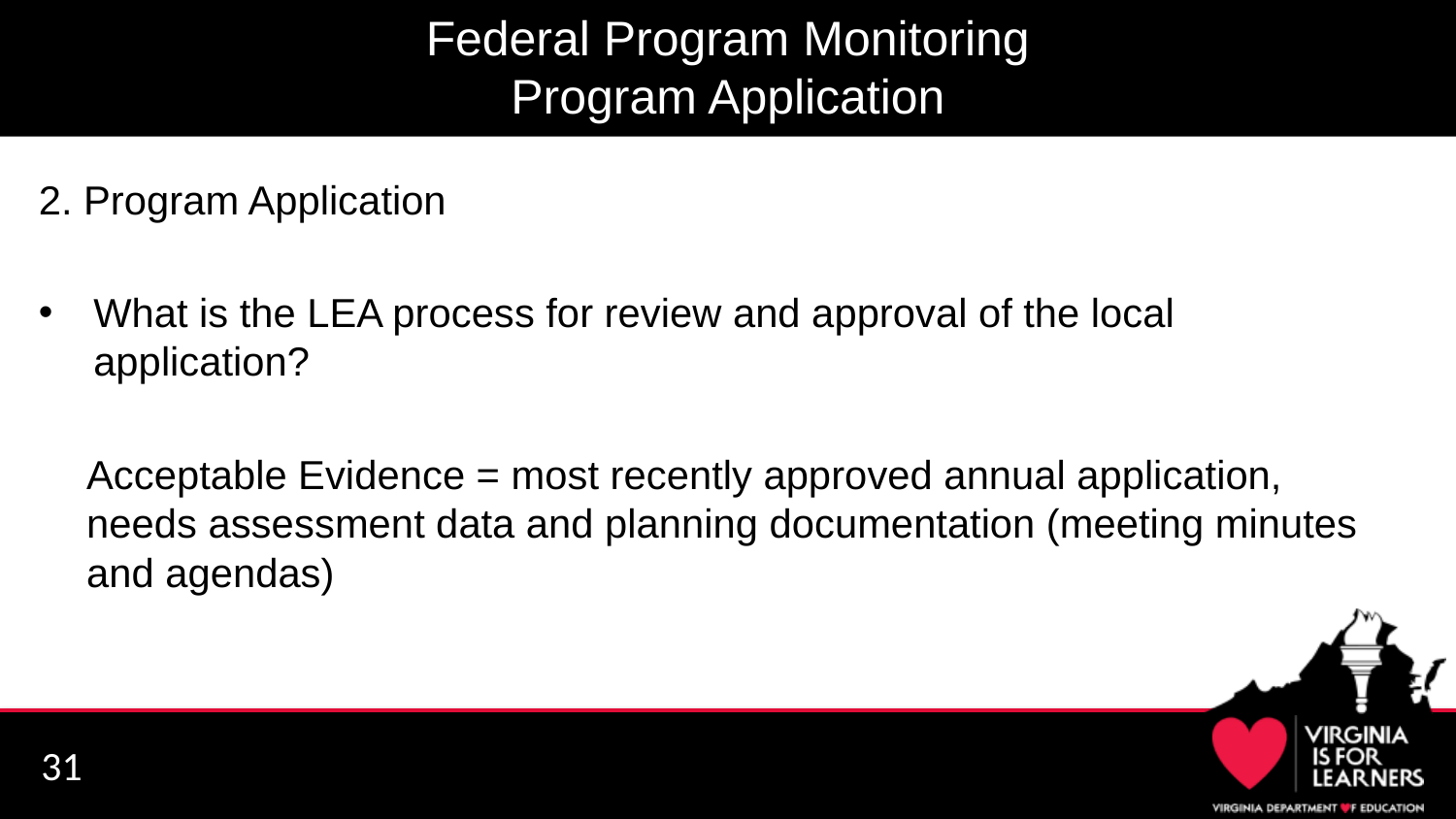

# Federal Program Monitoring Program Application
2. Program Application

What is the LEA process for review and approval of the local application?

Acceptable Evidence = most recently approved annual application, needs assessment data and planning documentation (meeting minutes and agendas)